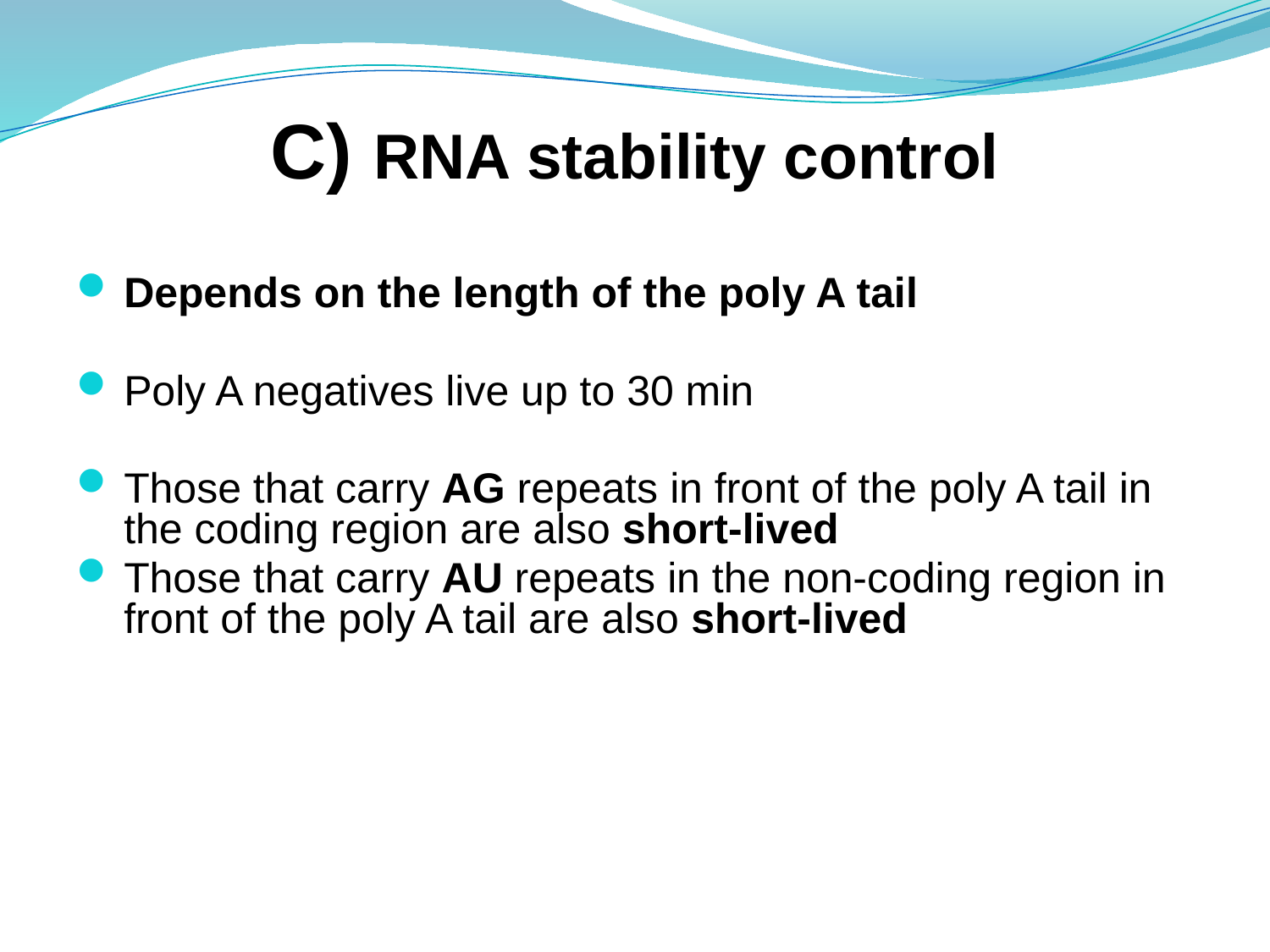

Depends on the length of the poly A tail

Poly A negatives live up to 30 min

Those that carry AG repeats in front of the poly A tail in the coding region are also short-lived
Those that carry AU repeats in the non-coding region in front of the poly A tail are also short-lived
C) RNA stability control